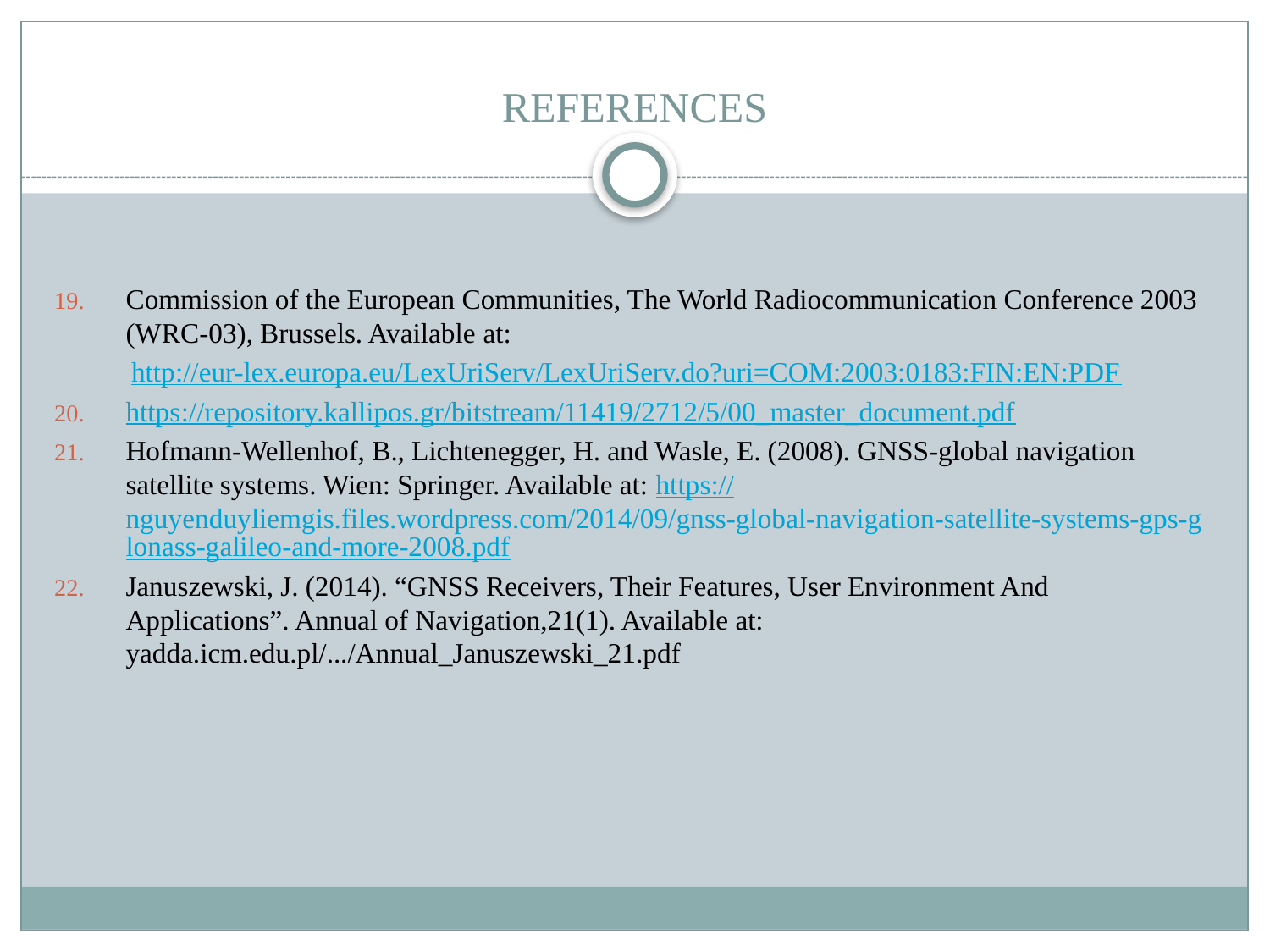

# REFERENCES

Commission of the European Communities, The World Radiocommunication Conference 2003 (WRC-03), Brussels. Available at:
           http://eur-lex.europa.eu/LexUriServ/LexUriServ.do?uri=COM:2003:0183:FIN:EN:PDF
https://repository.kallipos.gr/bitstream/11419/2712/5/00_master_document.pdf
Hofmann-Wellenhof, B., Lichtenegger, H. and Wasle, E. (2008). GNSS-global navigation satellite systems. Wien: Springer. Available at: https://nguyenduyliemgis.files.wordpress.com/2014/09/gnss-global-navigation-satellite-systems-gps-glonass-galileo-and-more-2008.pdf
Januszewski, J. (2014). “GNSS Receivers, Their Features, User Environment And Applications”. Annual of Navigation,21(1). Available at: yadda.icm.edu.pl/.../Annual_Januszewski_21.pdf